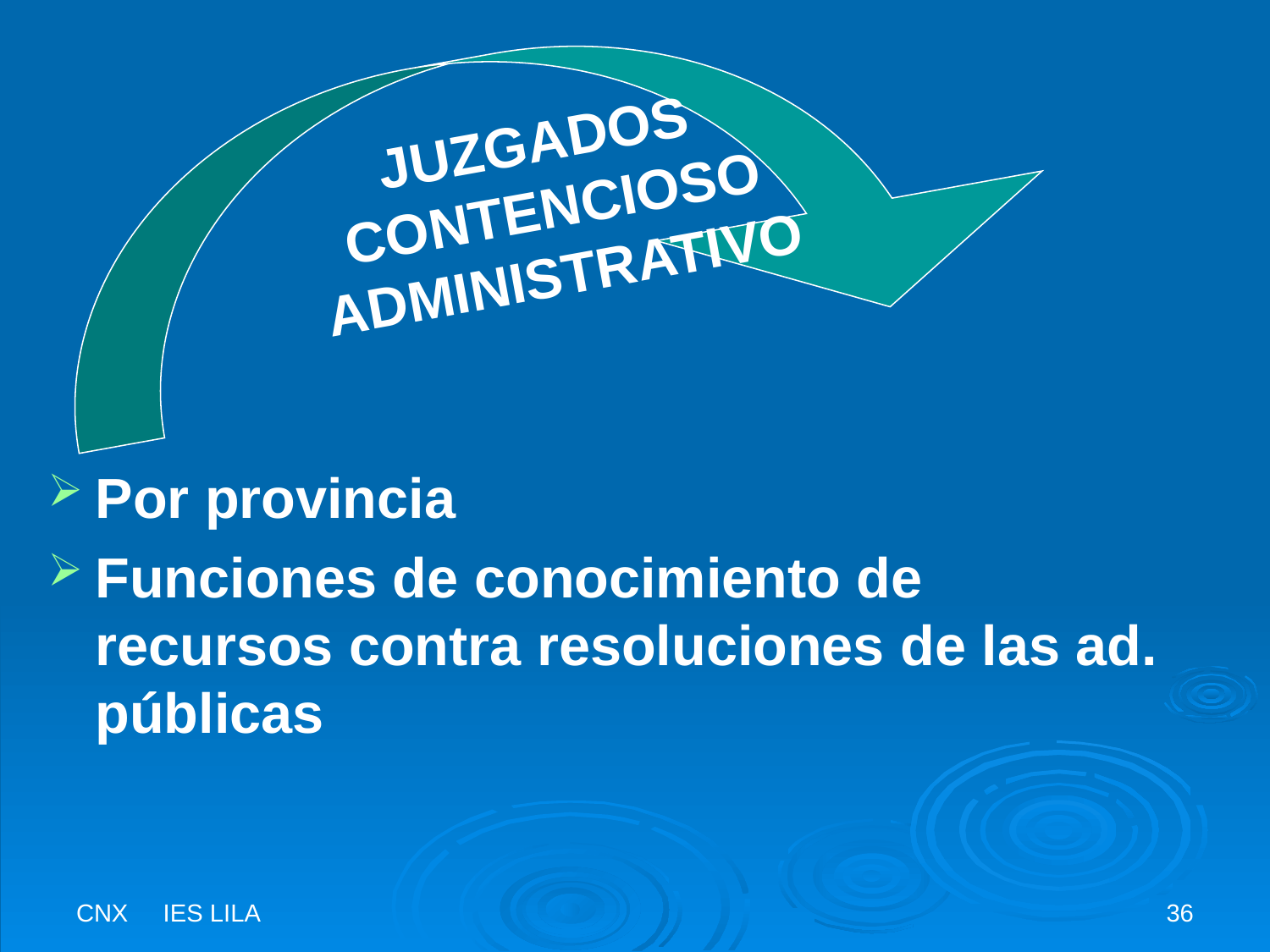

JUZGADOS
CONTENCIOSO
ADMINISTRATIVO
Por provincia
Funciones de conocimiento de recursos contra resoluciones de las ad. públicas

CNX     IES LILA
36